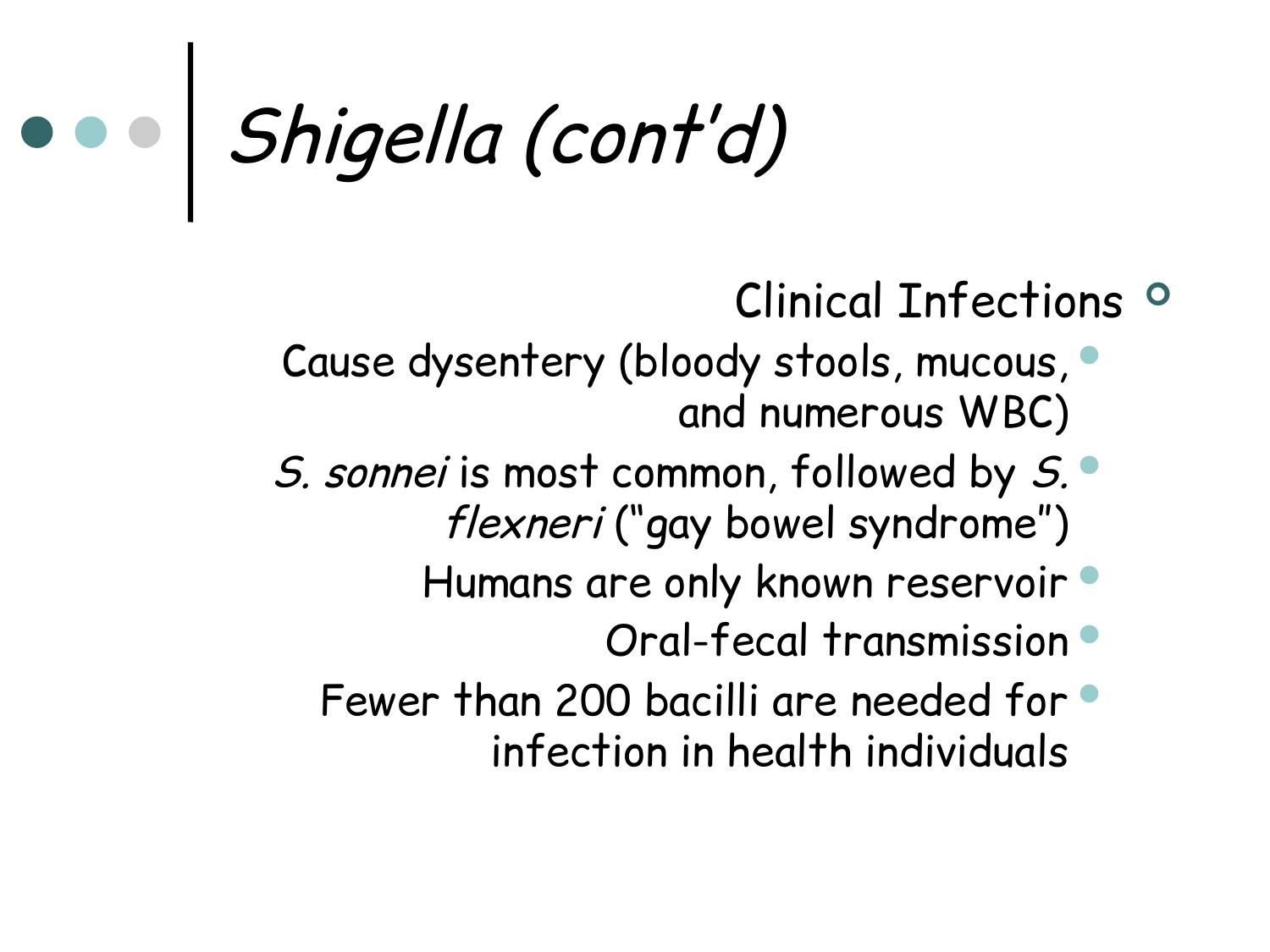

# Shigella (cont’d)
Clinical Infections
Cause dysentery (bloody stools, mucous, and numerous WBC)
S. sonnei is most common, followed by S. flexneri (“gay bowel syndrome”)
Humans are only known reservoir
Oral-fecal transmission
Fewer than 200 bacilli are needed for infection in health individuals